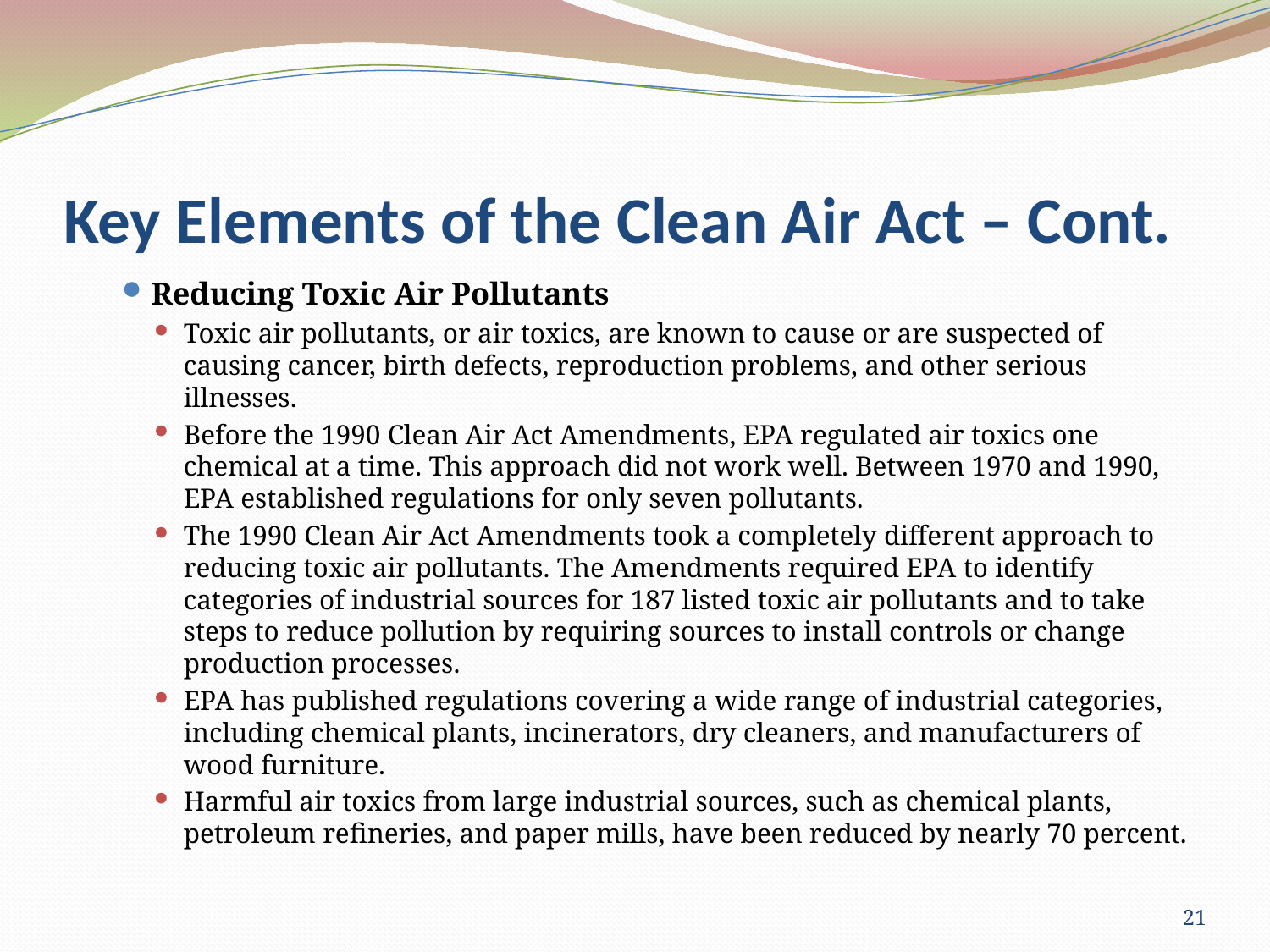

# Key Elements of the Clean Air Act – Cont.
Reducing Toxic Air Pollutants
Toxic air pollutants, or air toxics, are known to cause or are suspected of causing cancer, birth defects, reproduction problems, and other serious illnesses.
Before the 1990 Clean Air Act Amendments, EPA regulated air toxics one chemical at a time. This approach did not work well. Between 1970 and 1990, EPA established regulations for only seven pollutants.
The 1990 Clean Air Act Amendments took a completely different approach to reducing toxic air pollutants. The Amendments required EPA to identify categories of industrial sources for 187 listed toxic air pollutants and to take steps to reduce pollution by requiring sources to install controls or change production processes.
EPA has published regulations covering a wide range of industrial categories, including chemical plants, incinerators, dry cleaners, and manufacturers of wood furniture.
Harmful air toxics from large industrial sources, such as chemical plants, petroleum refineries, and paper mills, have been reduced by nearly 70 percent.

21